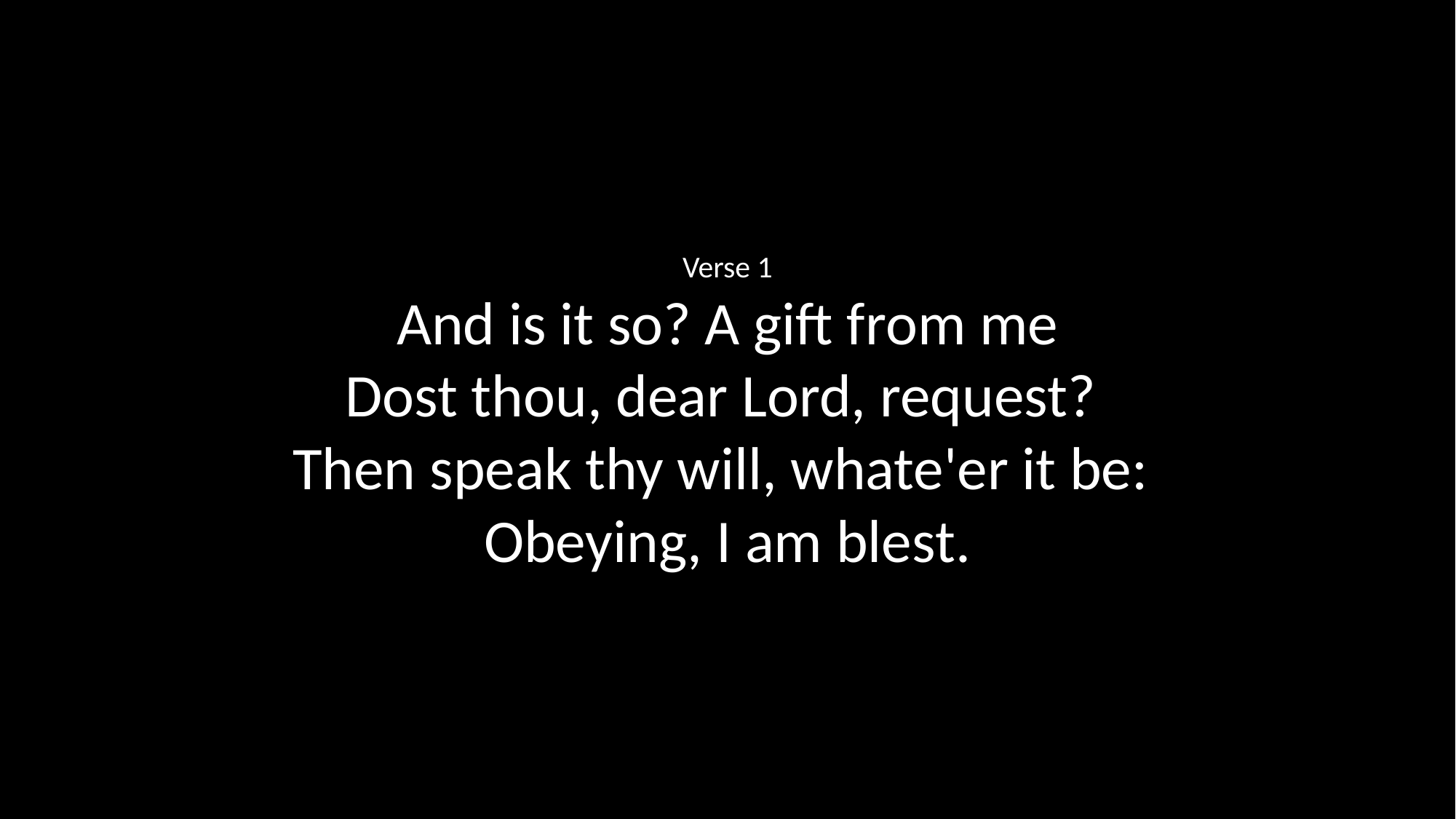

Verse 1
And is it so? A gift from me
Dost thou, dear Lord, request?
Then speak thy will, whate'er it be:
Obeying, I am blest.